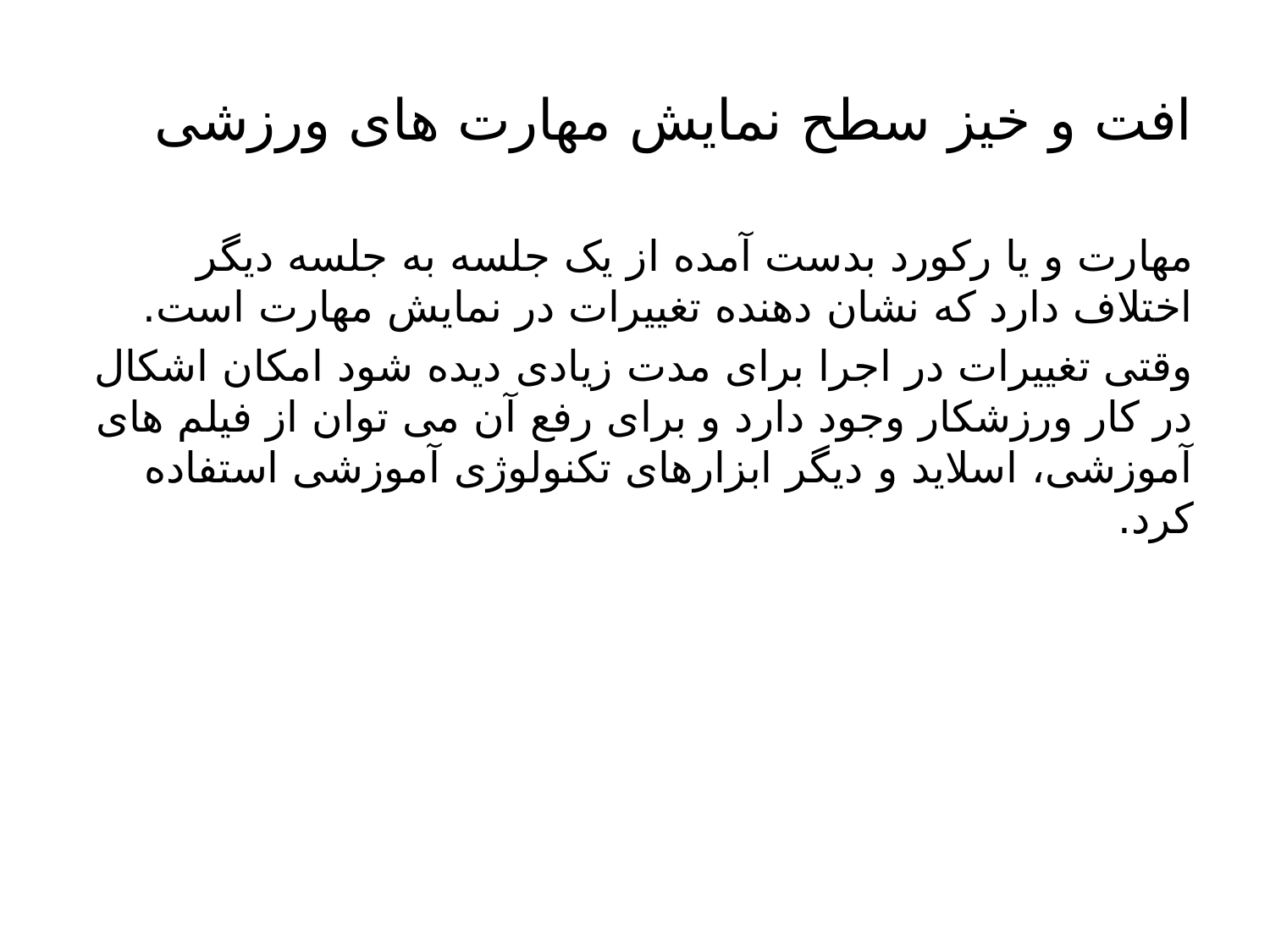

# افت و خیز سطح نمایش مهارت های ورزشی
مهارت و یا رکورد بدست آمده از یک جلسه به جلسه دیگر اختلاف دارد که نشان دهنده تغییرات در نمایش مهارت است.
وقتی تغییرات در اجرا برای مدت زیادی دیده شود امکان اشکال در کار ورزشکار وجود دارد و برای رفع آن می توان از فیلم های آموزشی، اسلاید و دیگر ابزارهای تکنولوژی آموزشی استفاده کرد.